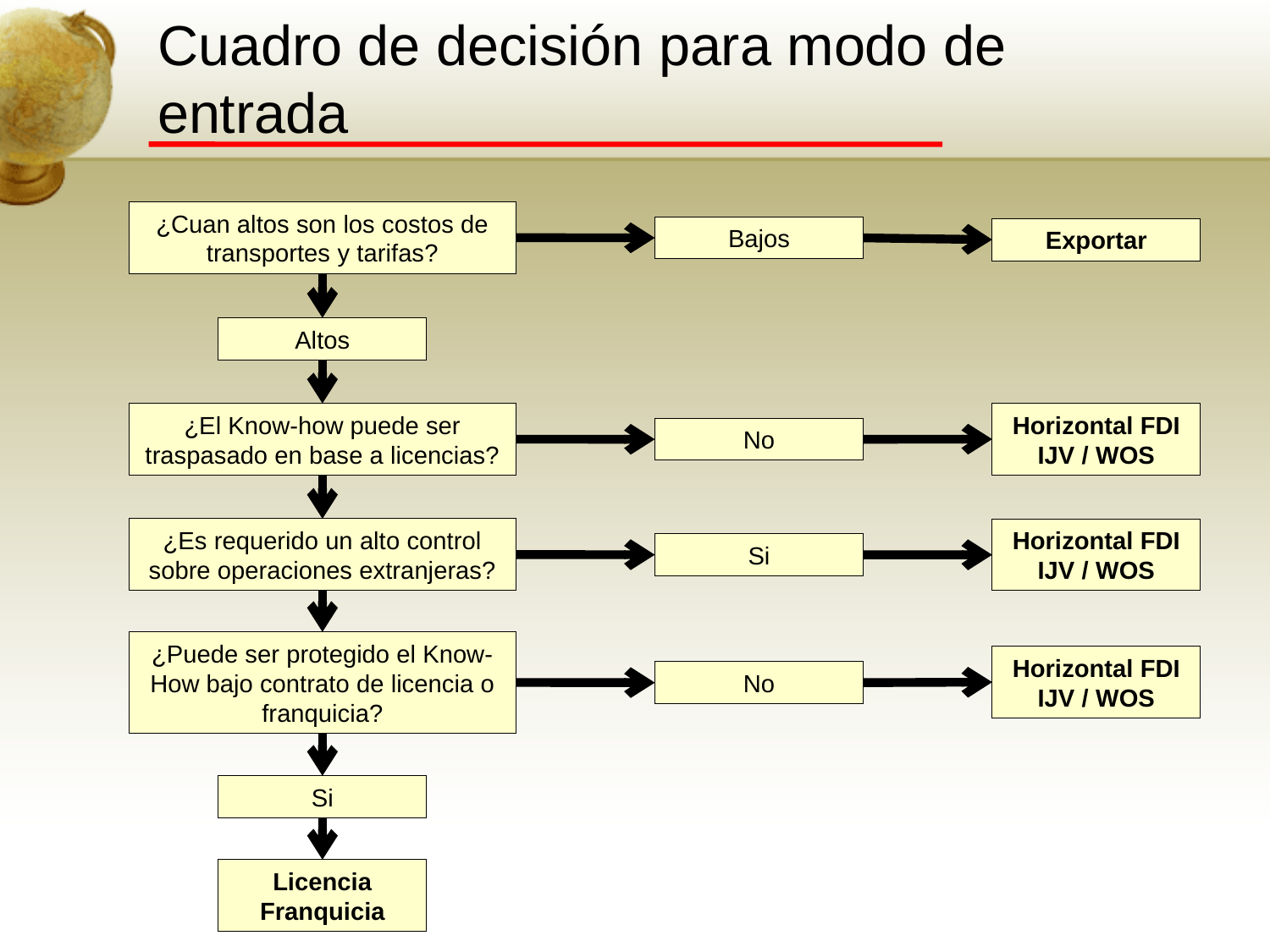

# Cuadro de decisión para modo de entrada

¿Cuan altos son los costos de transportes y tarifas?
Bajos
Exportar
Altos
¿El Know-how puede ser traspasado en base a licencias?
Horizontal FDI
IJV / WOS
No
¿Es requerido un alto control sobre operaciones extranjeras?
Horizontal FDI
IJV / WOS
Si
¿Puede ser protegido el Know-How bajo contrato de licencia o franquicia?
Horizontal FDI
IJV / WOS
No
Si
Licencia
Franquicia